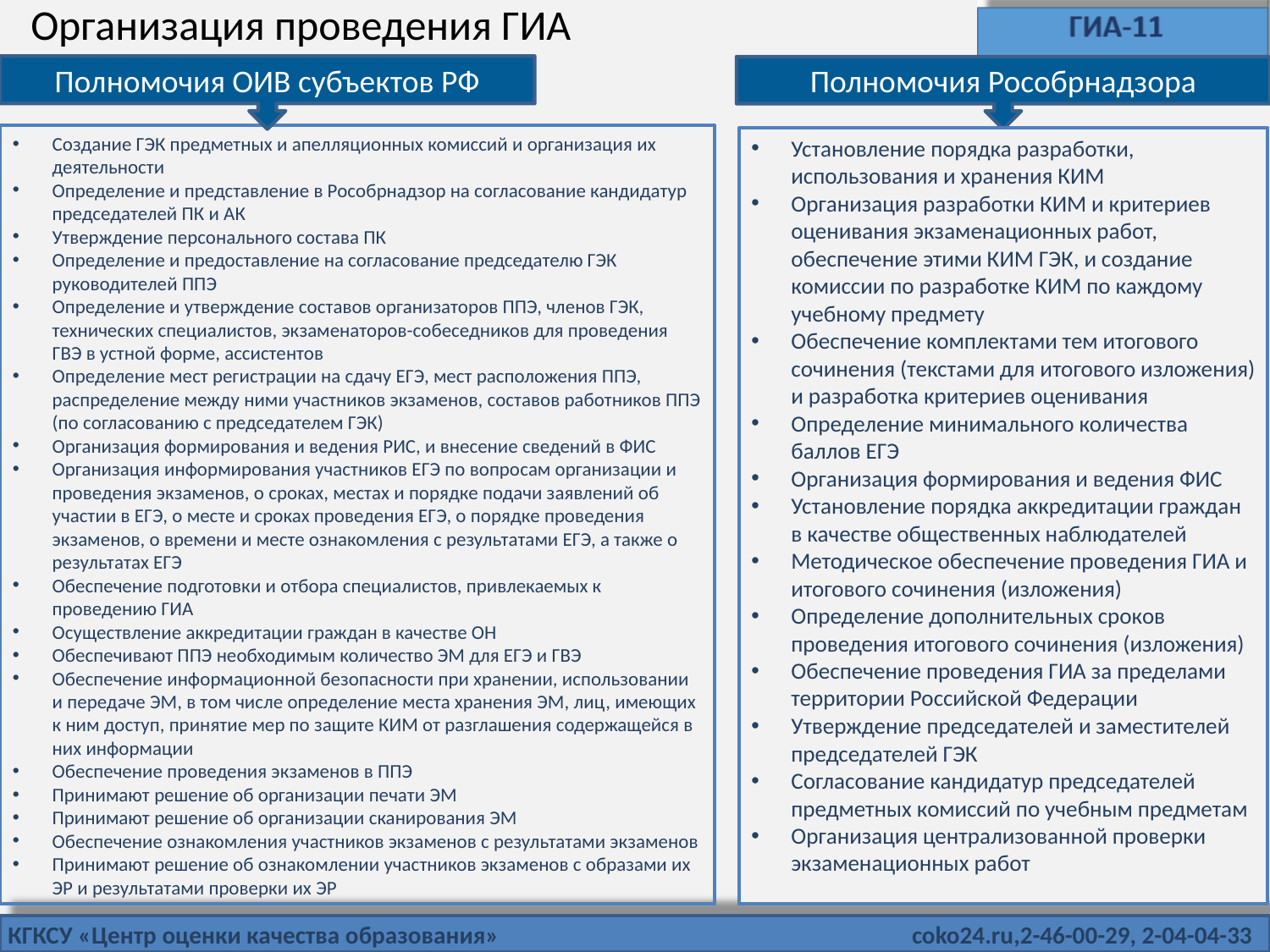

Организация проведения ГИА
Полномочия ОИВ субъектов РФ
Полномочия Рособрнадзора
Создание ГЭК предметных и апелляционных комиссий и организация их деятельности
Определение и представление в Рособрнадзор на согласование кандидатур председателей ПК и АК
Утверждение персонального состава ПК
Определение и предоставление на согласование председателю ГЭК руководителей ППЭ
Определение и утверждение составов организаторов ППЭ, членов ГЭК, технических специалистов, экзаменаторов-собеседников для проведения ГВЭ в устной форме, ассистентов
Определение мест регистрации на сдачу ЕГЭ, мест расположения ППЭ, распределение между ними участников экзаменов, составов работников ППЭ (по согласованию с председателем ГЭК)
Организация формирования и ведения РИС, и внесение сведений в ФИС
Организация информирования участников ЕГЭ по вопросам организации и проведения экзаменов, о сроках, местах и порядке подачи заявлений об участии в ЕГЭ, о месте и сроках проведения ЕГЭ, о порядке проведения экзаменов, о времени и месте ознакомления с результатами ЕГЭ, а также о результатах ЕГЭ
Обеспечение подготовки и отбора специалистов, привлекаемых к проведению ГИА
Осуществление аккредитации граждан в качестве ОН
Обеспечивают ППЭ необходимым количество ЭМ для ЕГЭ и ГВЭ
Обеспечение информационной безопасности при хранении, использовании и передаче ЭМ, в том числе определение места хранения ЭМ, лиц, имеющих к ним доступ, принятие мер по защите КИМ от разглашения содержащейся в них информации
Обеспечение проведения экзаменов в ППЭ
Принимают решение об организации печати ЭМ
Принимают решение об организации сканирования ЭМ
Обеспечение ознакомления участников экзаменов с результатами экзаменов
Принимают решение об ознакомлении участников экзаменов с образами их ЭР и результатами проверки их ЭР
Установление порядка разработки, использования и хранения КИМ
Организация разработки КИМ и критериев оценивания экзаменационных работ, обеспечение этими КИМ ГЭК, и создание комиссии по разработке КИМ по каждому учебному предмету
Обеспечение комплектами тем итогового сочинения (текстами для итогового изложения) и разработка критериев оценивания
Определение минимального количества баллов ЕГЭ
Организация формирования и ведения ФИС
Установление порядка аккредитации граждан в качестве общественных наблюдателей
Методическое обеспечение проведения ГИА и  итогового сочинения (изложения)
Определение дополнительных сроков проведения итогового сочинения (изложения)
Обеспечение проведения ГИА за пределами территории Российской Федерации
Утверждение председателей и заместителей председателей ГЭК
Согласование кандидатур председателей предметных комиссий по учебным предметам
Организация централизованной проверки экзаменационных работ